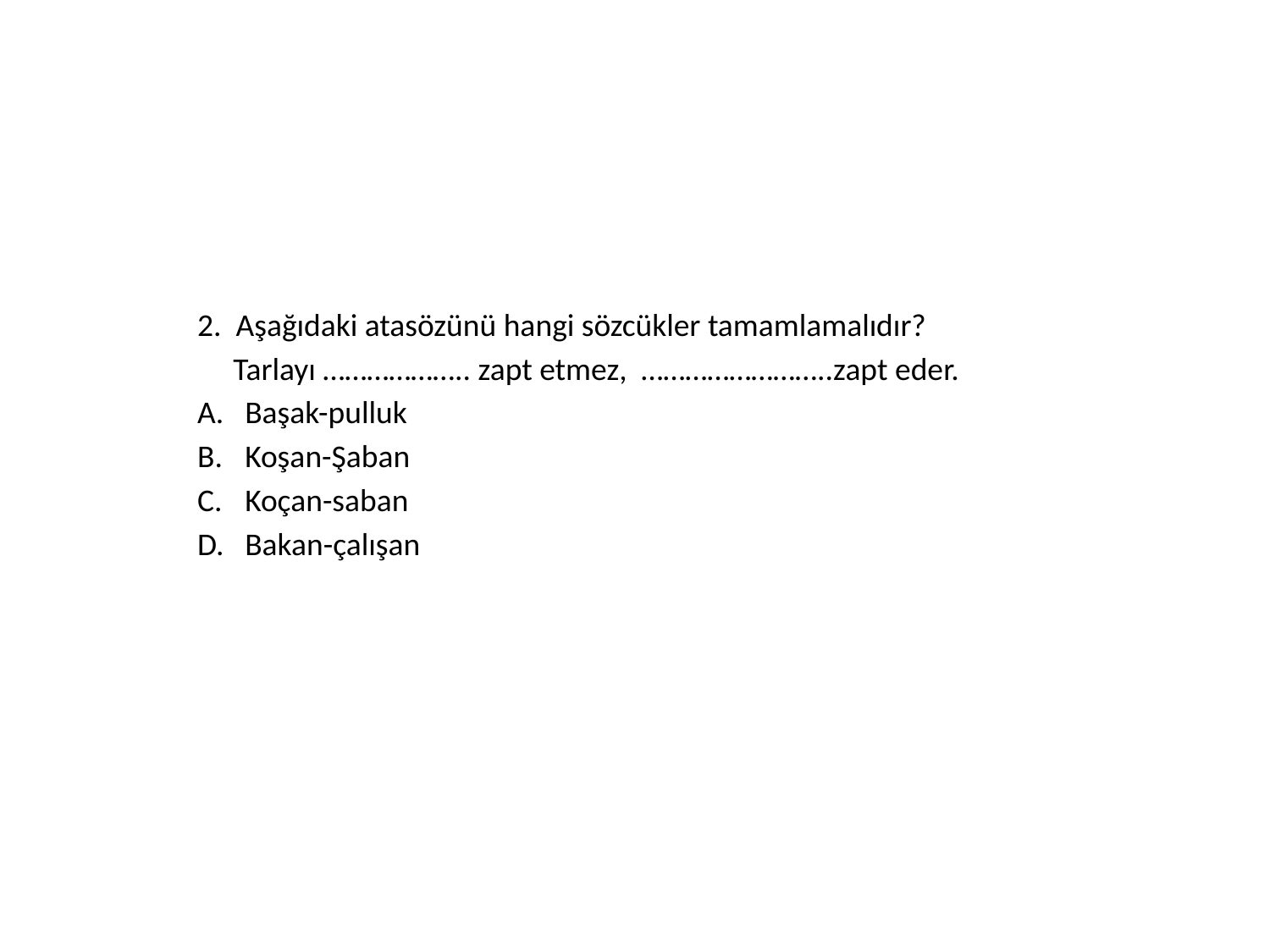

2.  Aşağıdaki atasözünü hangi sözcükler tamamlamalıdır?
Tarlayı ……………….. zapt etmez,  ……………………..zapt eder.
Başak-pulluk
Koşan-Şaban
Koçan-saban
Bakan-çalışan